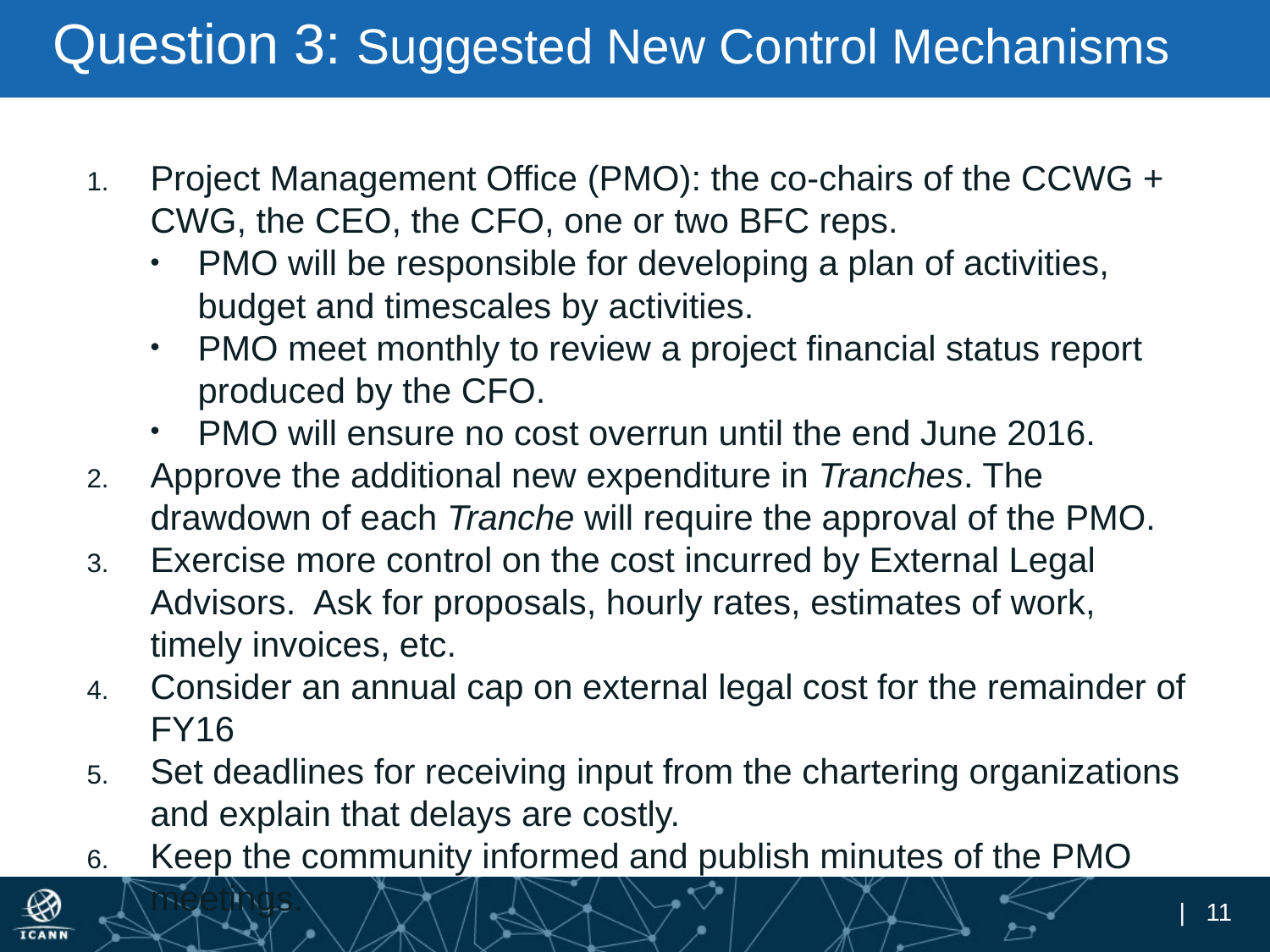

# Question 3: Suggested New Control Mechanisms
Project Management Office (PMO): the co-chairs of the CCWG + CWG, the CEO, the CFO, one or two BFC reps.
PMO will be responsible for developing a plan of activities, budget and timescales by activities.
PMO meet monthly to review a project financial status report produced by the CFO.
PMO will ensure no cost overrun until the end June 2016.
Approve the additional new expenditure in Tranches. The drawdown of each Tranche will require the approval of the PMO.
Exercise more control on the cost incurred by External Legal Advisors.  Ask for proposals, hourly rates, estimates of work, timely invoices, etc.
Consider an annual cap on external legal cost for the remainder of FY16
Set deadlines for receiving input from the chartering organizations and explain that delays are costly.
Keep the community informed and publish minutes of the PMO meetings.